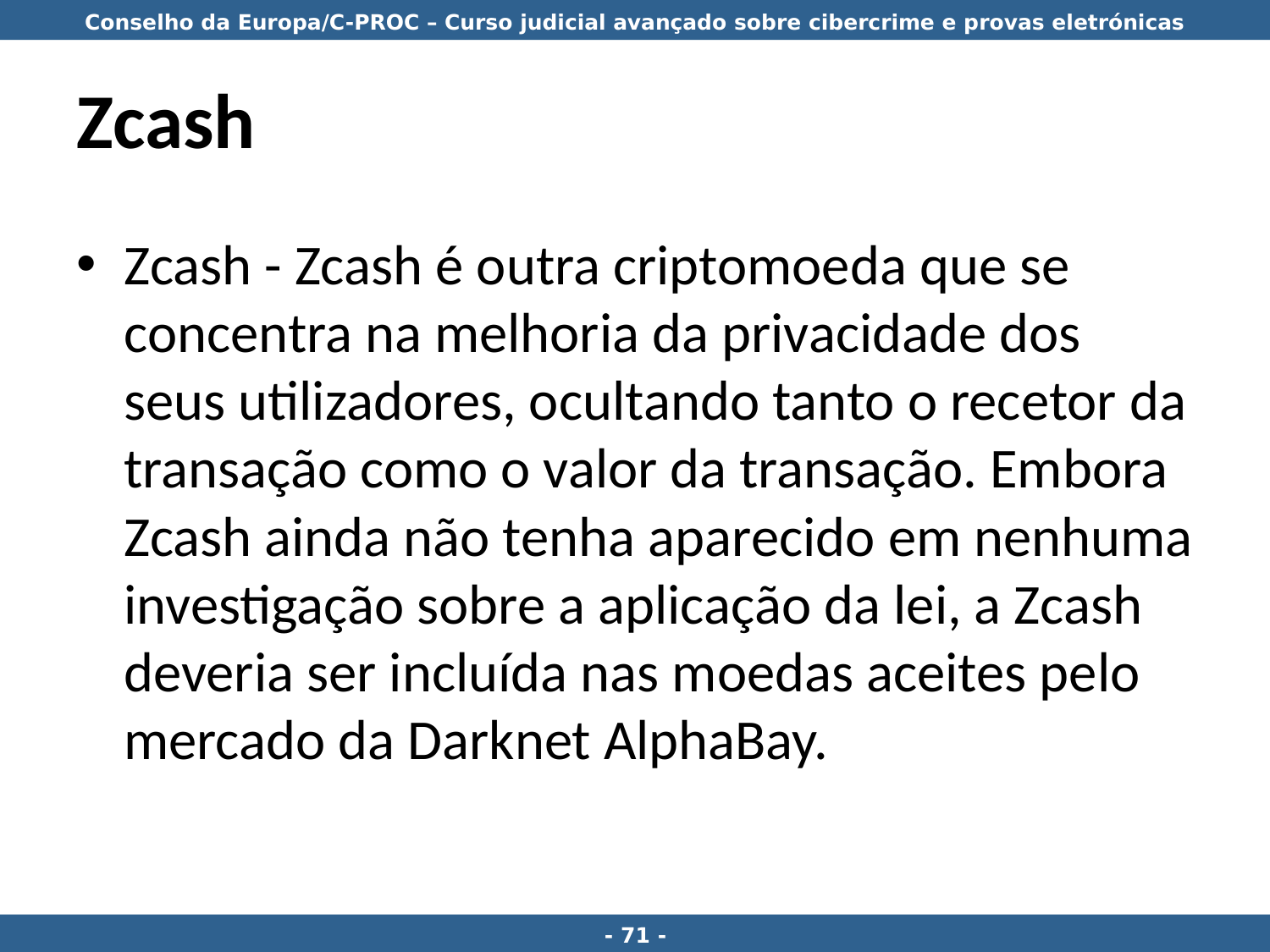

# Zcash
Zcash - Zcash é outra criptomoeda que se concentra na melhoria da privacidade dos seus utilizadores, ocultando tanto o recetor da transação como o valor da transação. Embora Zcash ainda não tenha aparecido em nenhuma investigação sobre a aplicação da lei, a Zcash deveria ser incluída nas moedas aceites pelo mercado da Darknet AlphaBay.